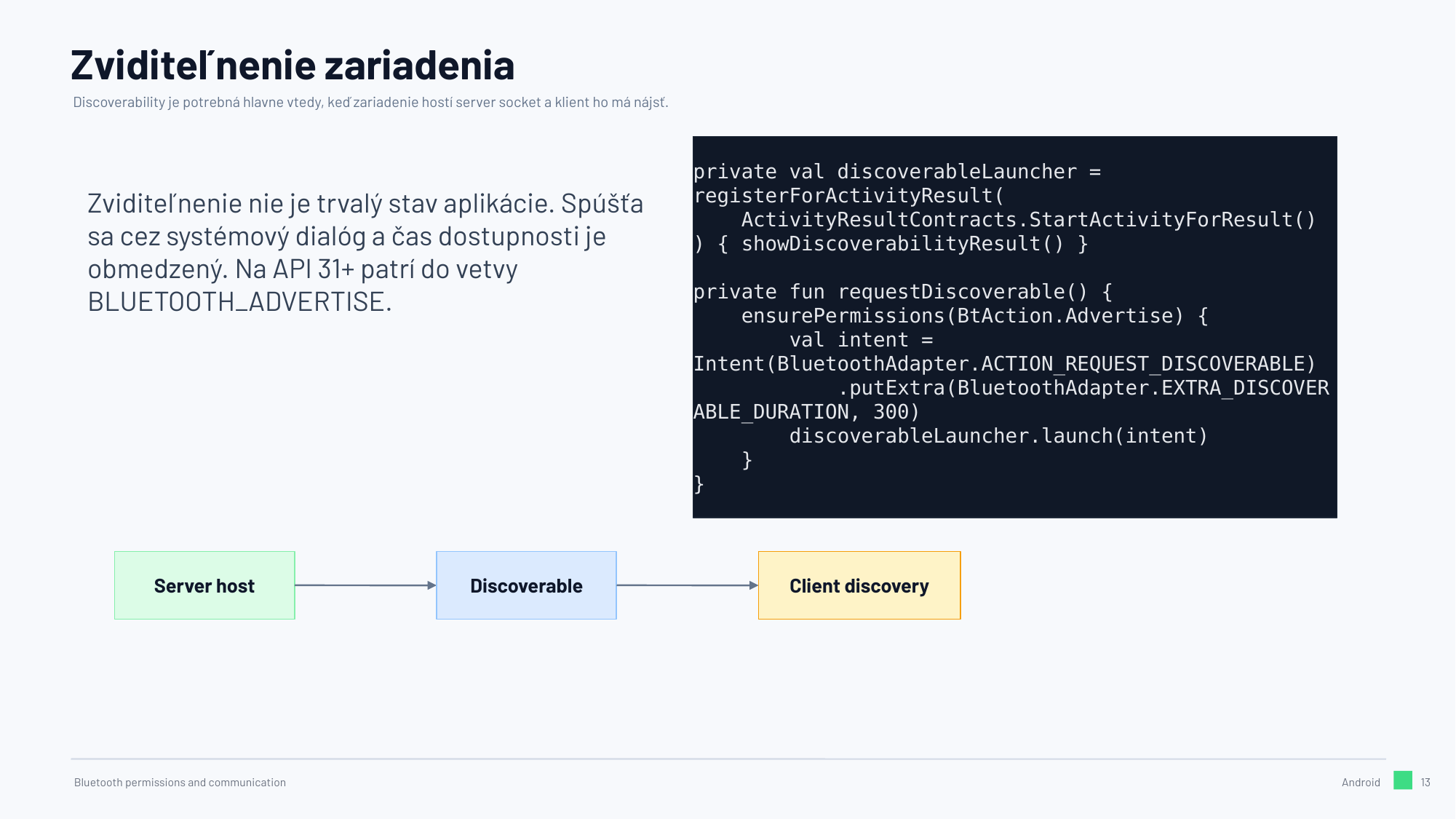

Zviditeľnenie zariadenia
Discoverability je potrebná hlavne vtedy, keď zariadenie hostí server socket a klient ho má nájsť.
private val discoverableLauncher = registerForActivityResult(
    ActivityResultContracts.StartActivityForResult()
) { showDiscoverabilityResult() }

private fun requestDiscoverable() {
    ensurePermissions(BtAction.Advertise) {
        val intent = Intent(BluetoothAdapter.ACTION_REQUEST_DISCOVERABLE)
            .putExtra(BluetoothAdapter.EXTRA_DISCOVERABLE_DURATION, 300)
        discoverableLauncher.launch(intent)
    }
}
Zviditeľnenie nie je trvalý stav aplikácie. Spúšťa sa cez systémový dialóg a čas dostupnosti je obmedzený. Na API 31+ patrí do vetvy BLUETOOTH_ADVERTISE.
Server host
Discoverable
Client discovery

13